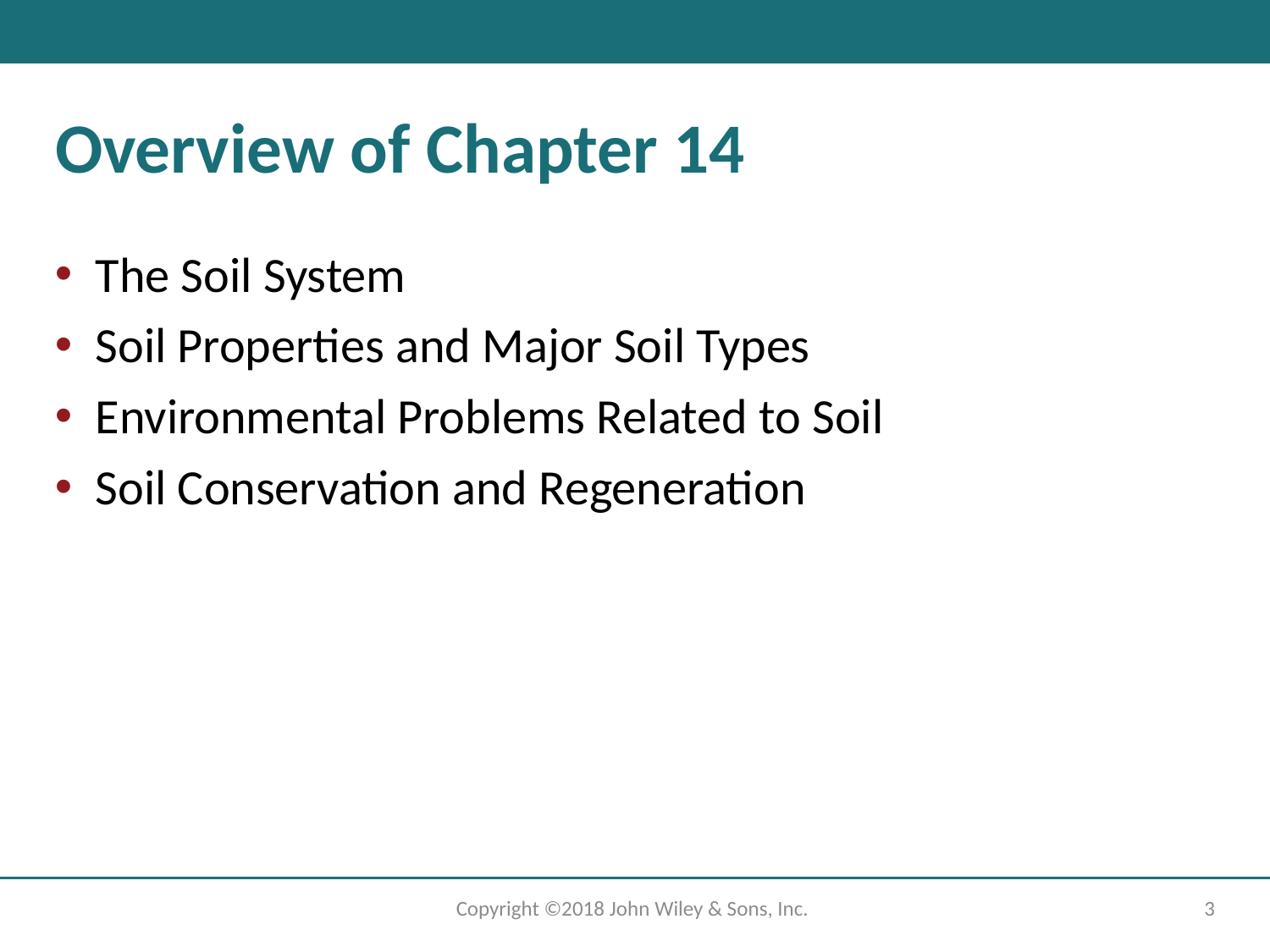

# Overview of Chapter 14
The Soil System
Soil Properties and Major Soil Types
Environmental Problems Related to Soil
Soil Conservation and Regeneration
Copyright ©2018 John Wiley & Sons, Inc.
3